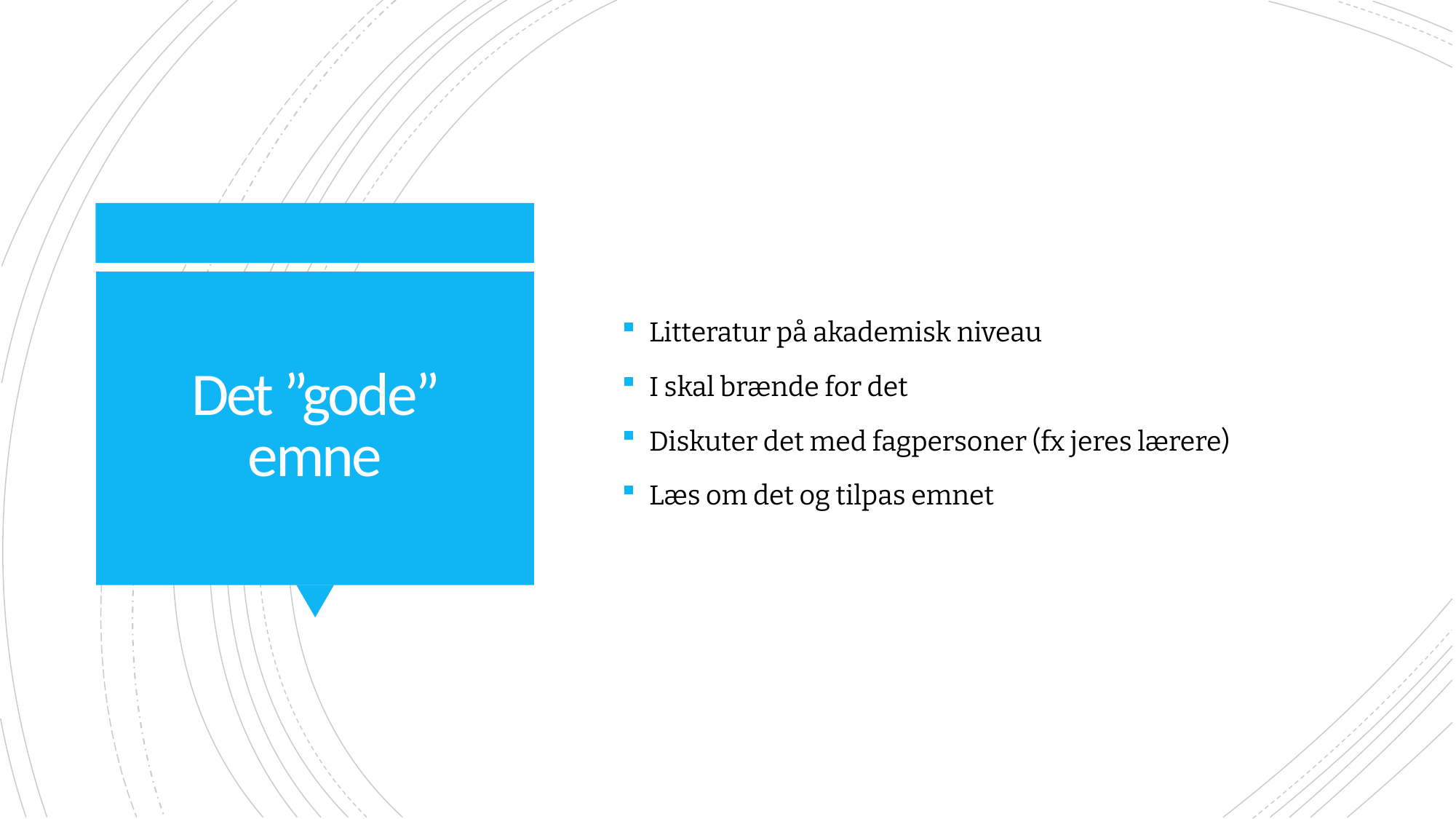

Litteratur på akademisk niveau
I skal brænde for det
Diskuter det med fagpersoner (fx jeres lærere)
Læs om det og tilpas emnet
# Det ”gode” emne